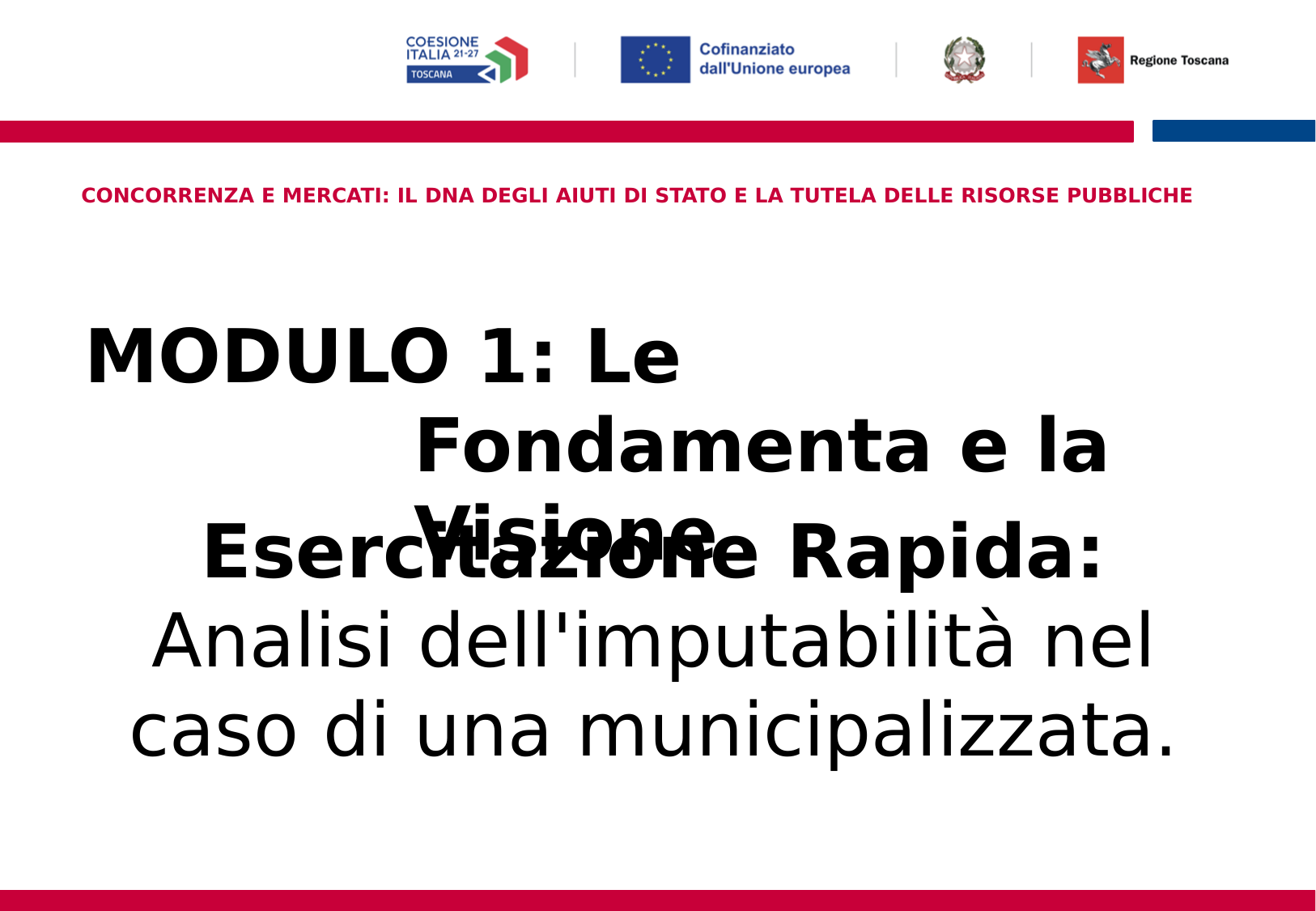

CONCORRENZA E MERCATI: IL DNA DEGLI AIUTI DI STATO E LA TUTELA DELLE RISORSE PUBBLICHE
# MODULO 1: Le Fondamenta e la Visione
Esercitazione Rapida: Analisi dell'imputabilità nel caso di una municipalizzata.